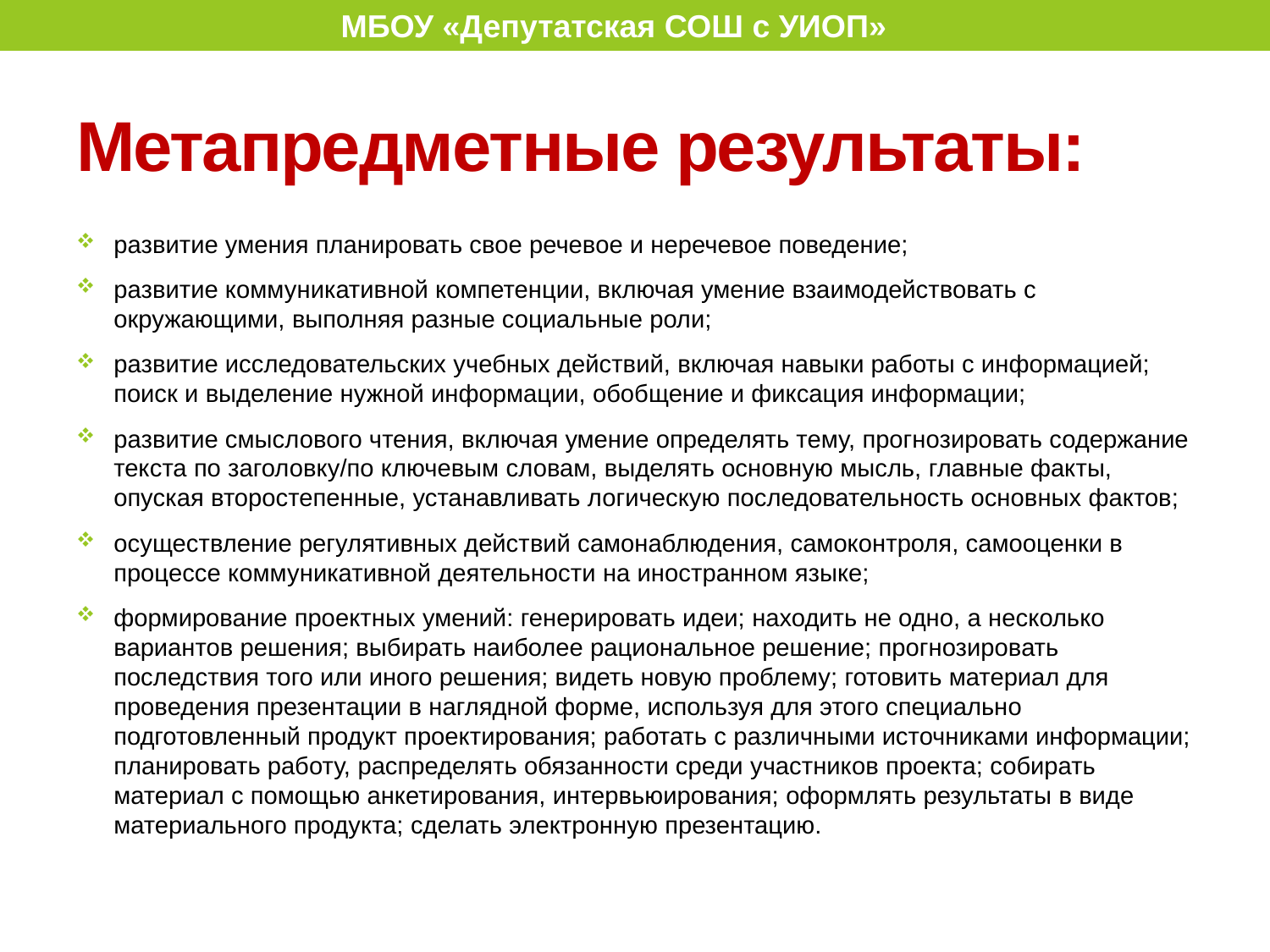

МБОУ «Депутатская СОШ с УИОП»
# Метапредметные результаты:
развитие умения планировать свое речевое и неречевое поведение;
развитие коммуникативной компетенции, включая умение взаимодействовать с окружающими, выполняя разные социальные роли;
развитие исследовательских учебных действий, включая навыки работы с информацией; поиск и выделение нужной информации, обобщение и фиксация информации;
развитие смыслового чтения, включая умение определять тему, прогнозировать содержание текста по заголовку/по ключевым словам, выделять основную мысль, главные факты, опуская второстепенные, устанавливать логическую последовательность основных фактов;
осуществление регулятивных действий самонаблюдения, самоконтроля, самооценки в процессе коммуникативной деятельности на иностранном языке;
формирование проектных умений: генерировать идеи; находить не одно, а несколько вариантов решения; выбирать наиболее рациональное решение; прогнозировать последствия того или иного решения; видеть новую проблему; готовить материал для проведения презентации в наглядной форме, используя для этого специально подготовленный продукт проектирования; работать с различными источниками информации; планировать работу, распределять обязанности среди участников проекта; собирать материал с помощью анкетирования, интервьюирования; оформлять результаты в виде материального продукта; сделать электронную презентацию.